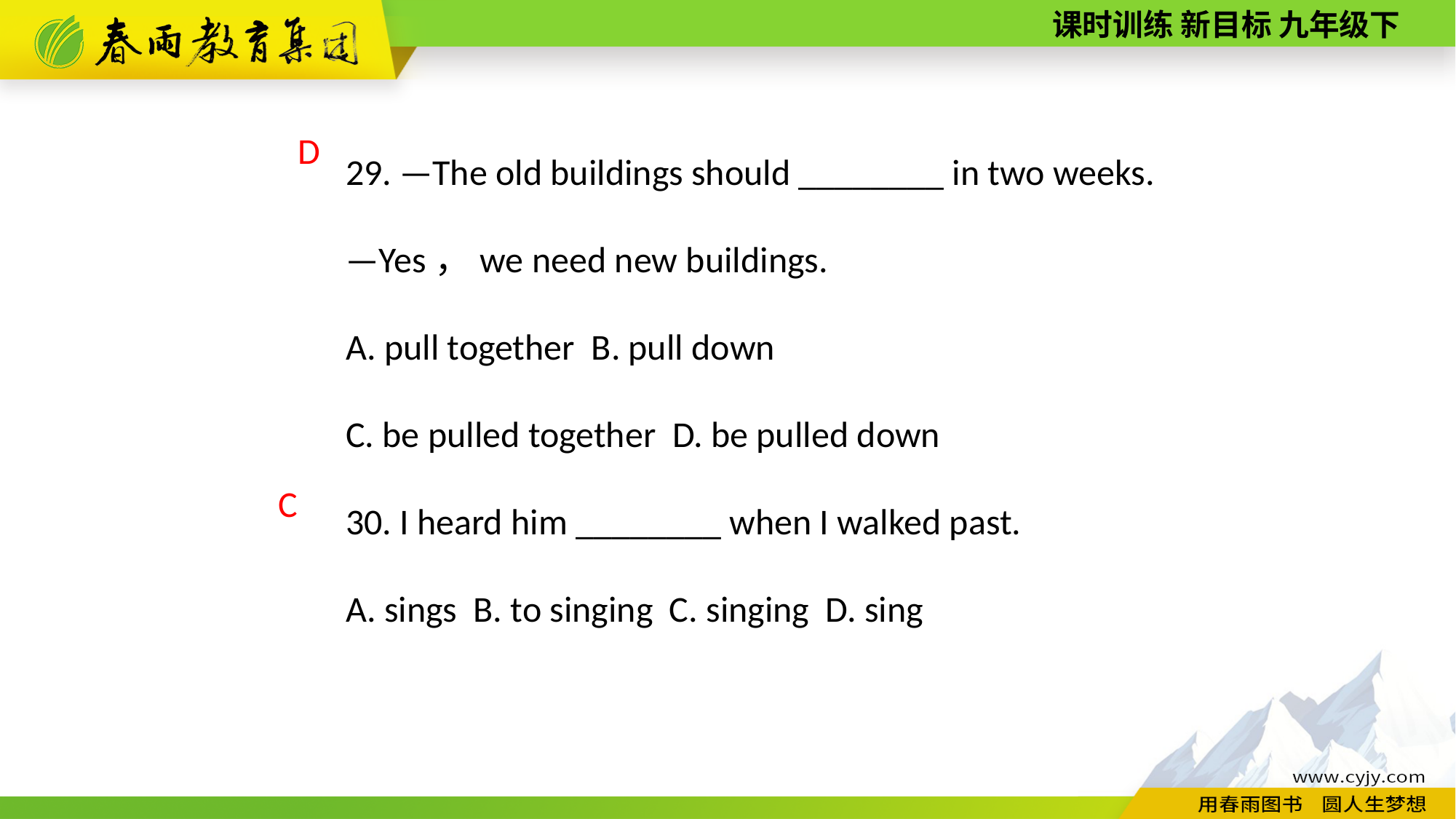

29. —The old buildings should ________ in two weeks.
—Yes，we need new buildings.
A. pull together  B. pull down
C. be pulled together  D. be pulled down
30. I heard him ________ when I walked past.
A. sings  B. to singing  C. singing  D. sing
D
C